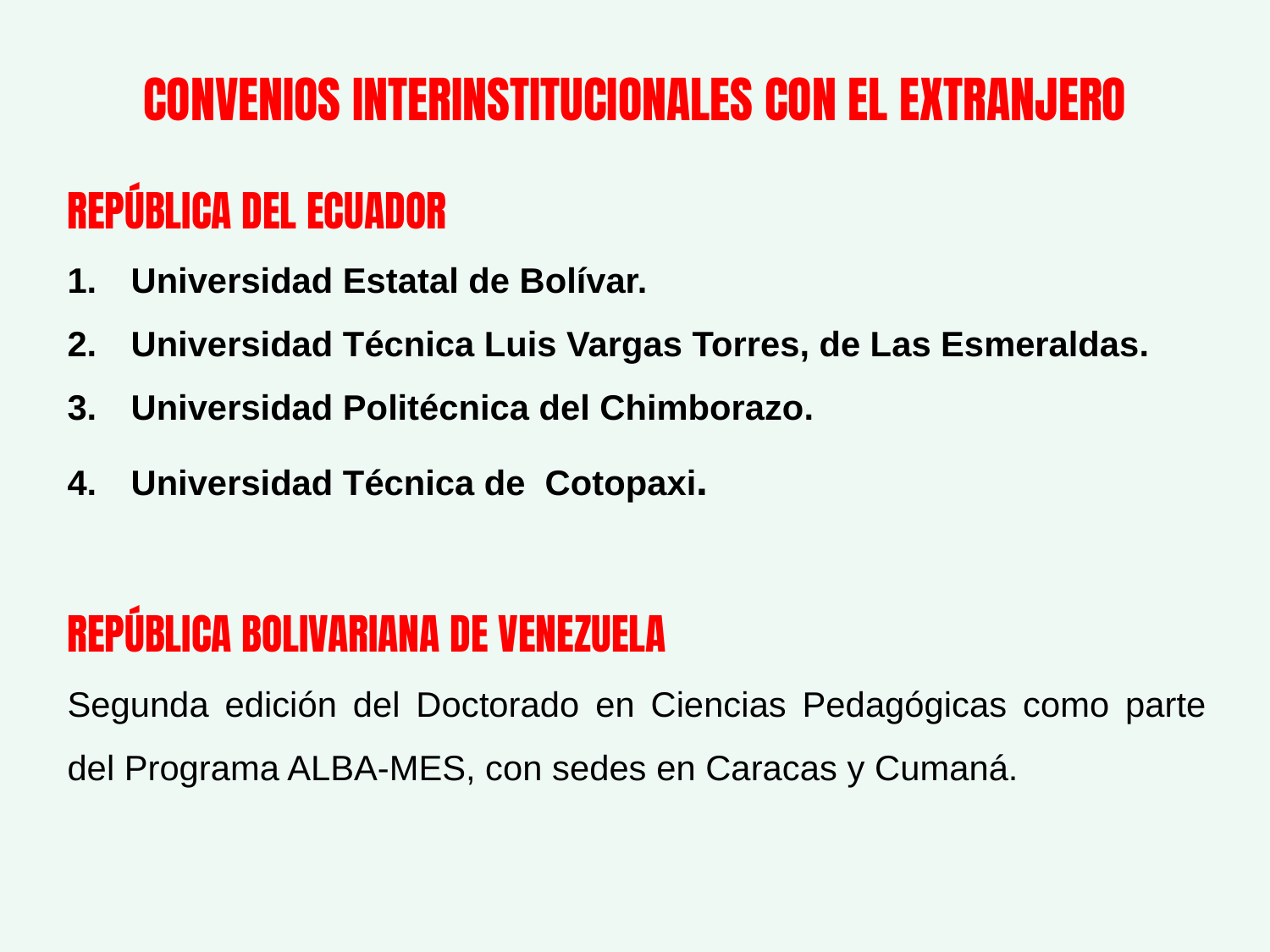

CONVENIOS INTERINSTITUCIONALES CON EL EXTRANJERO
REPÚBLICA DEL ECUADOR
Universidad Estatal de Bolívar.
Universidad Técnica Luis Vargas Torres, de Las Esmeraldas.
Universidad Politécnica del Chimborazo.
Universidad Técnica de  Cotopaxi.
REPÚBLICA BOLIVARIANA DE VENEZUELA
Segunda edición del Doctorado en Ciencias Pedagógicas como parte  del Programa ALBA-MES, con sedes en Caracas y Cumaná.